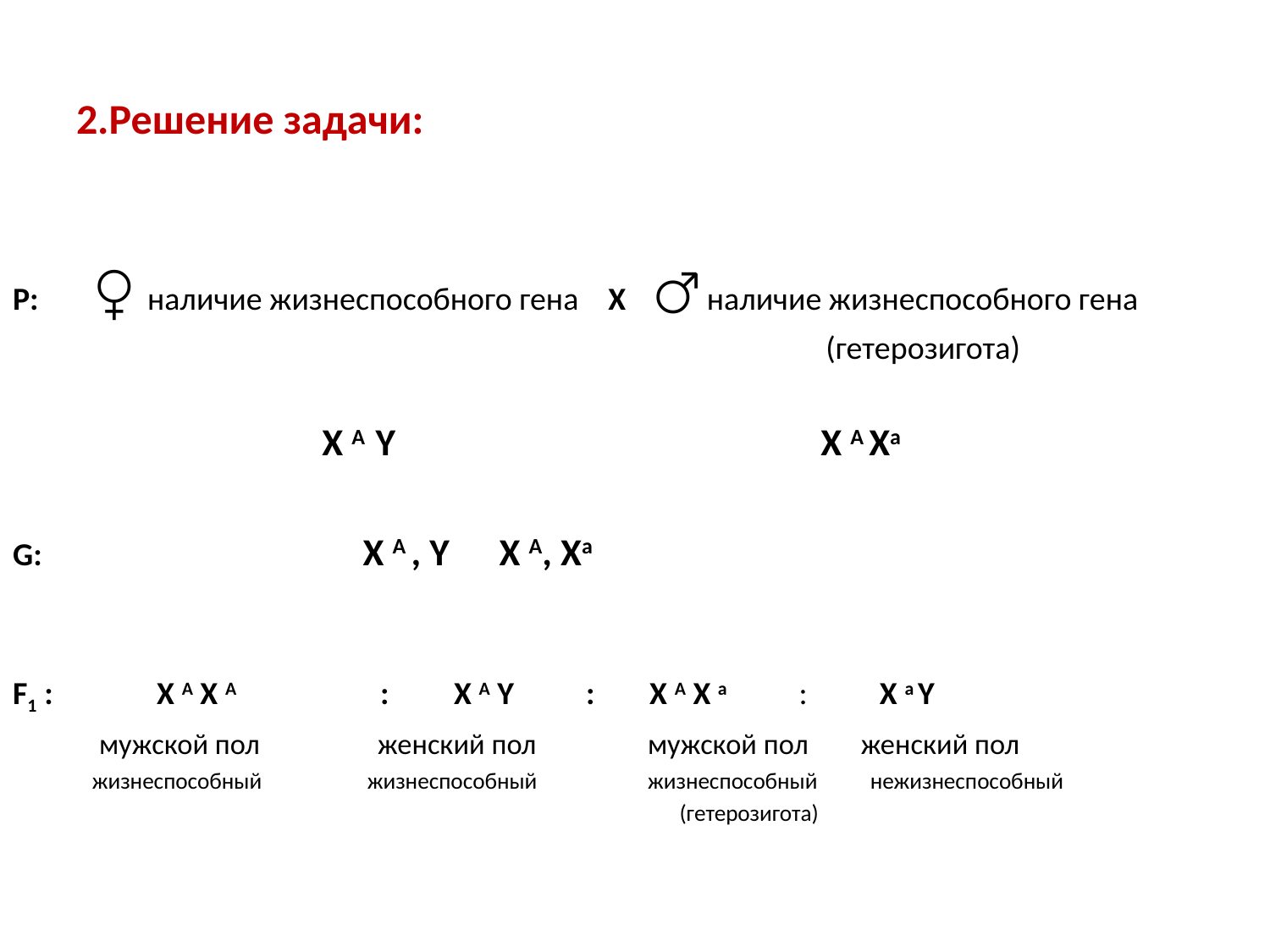

# 2.Решение задачи:

Р:        ♀  наличие жизнеспособного гена    Х    ♂ наличие жизнеспособного гена
                                                                                                                 (гетерозигота)

                                           Х А  Y                                                 Х А Ха

G:  	                           Х А , Y 				 Х А, Ха

F1 :	              Х А Х А                    :         Х А Y          :	  Х А Х а          :          Х а Y
            мужской пол                  женский пол                 мужской пол        женский пол
               жизнеспособный                    жизнеспособный                     жизнеспособный          нежизнеспособный
                                                                                                                              (гетерозигота)